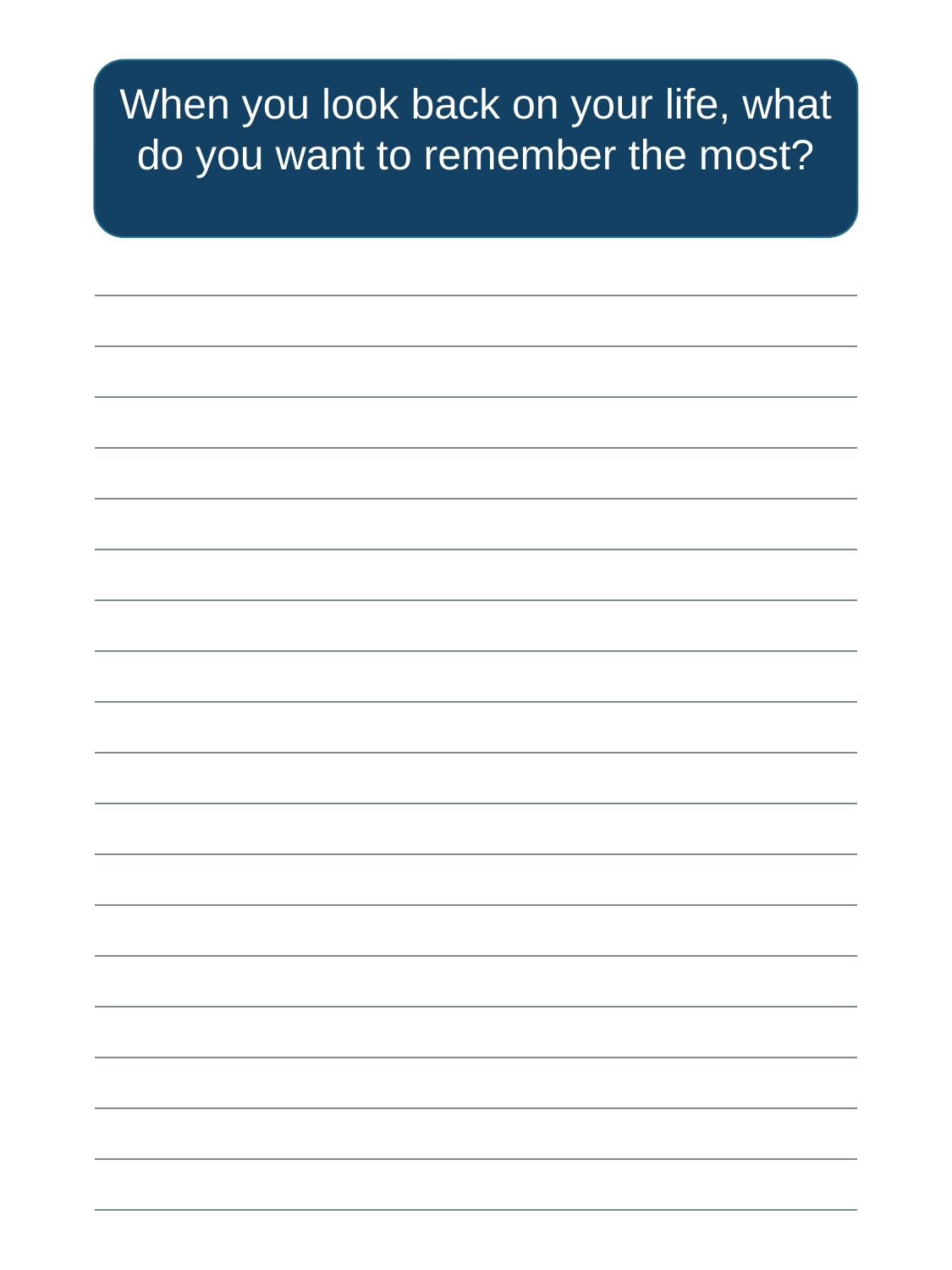

When you look back on your life, what do you want to remember the most?
|  |
| --- |
|  |
|  |
|  |
|  |
|  |
|  |
|  |
|  |
|  |
|  |
|  |
|  |
|  |
|  |
|  |
|  |
|  |